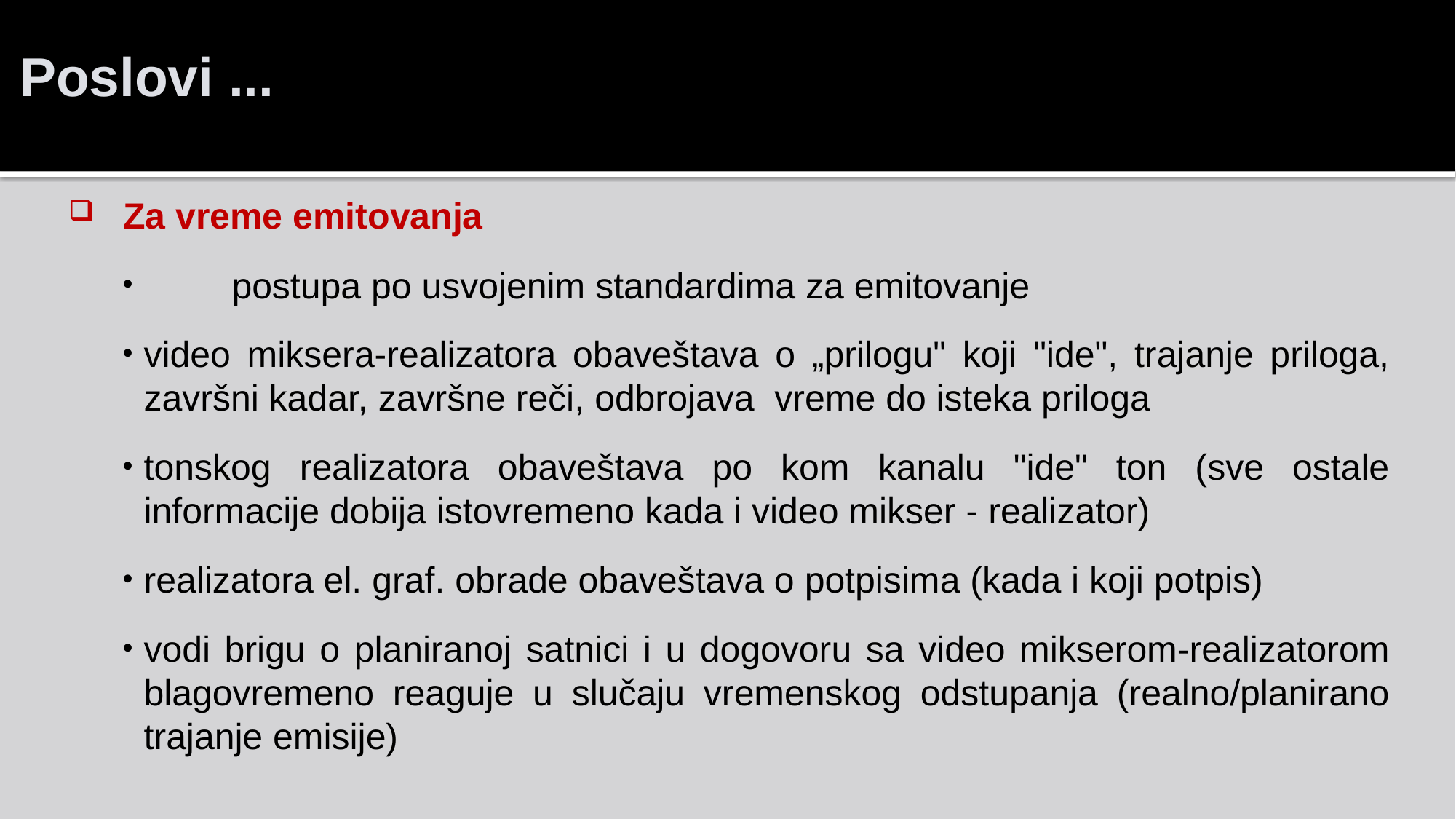

Poslovi ...
Za vreme emitovanja

	postupa po usvojenim standardima za emitovanje

video miksera-realizatora obaveštava o „prilogu" koji "ide", trajanje priloga, završni kadar, završne reči, odbrojava  vreme do isteka priloga

tonskog realizatora obaveštava po kom kanalu "ide" ton (sve ostale informacije dobija istovremeno kada i video mikser - realizator)

realizatora el. graf. obrade obaveštava o potpisima (kada i koji potpis)

vodi brigu o planiranoj satnici i u dogovoru sa video mikserom-realizatorom blagovremeno reaguje u slučaju vremenskog odstupanja (realno/planirano trajanje emisije)